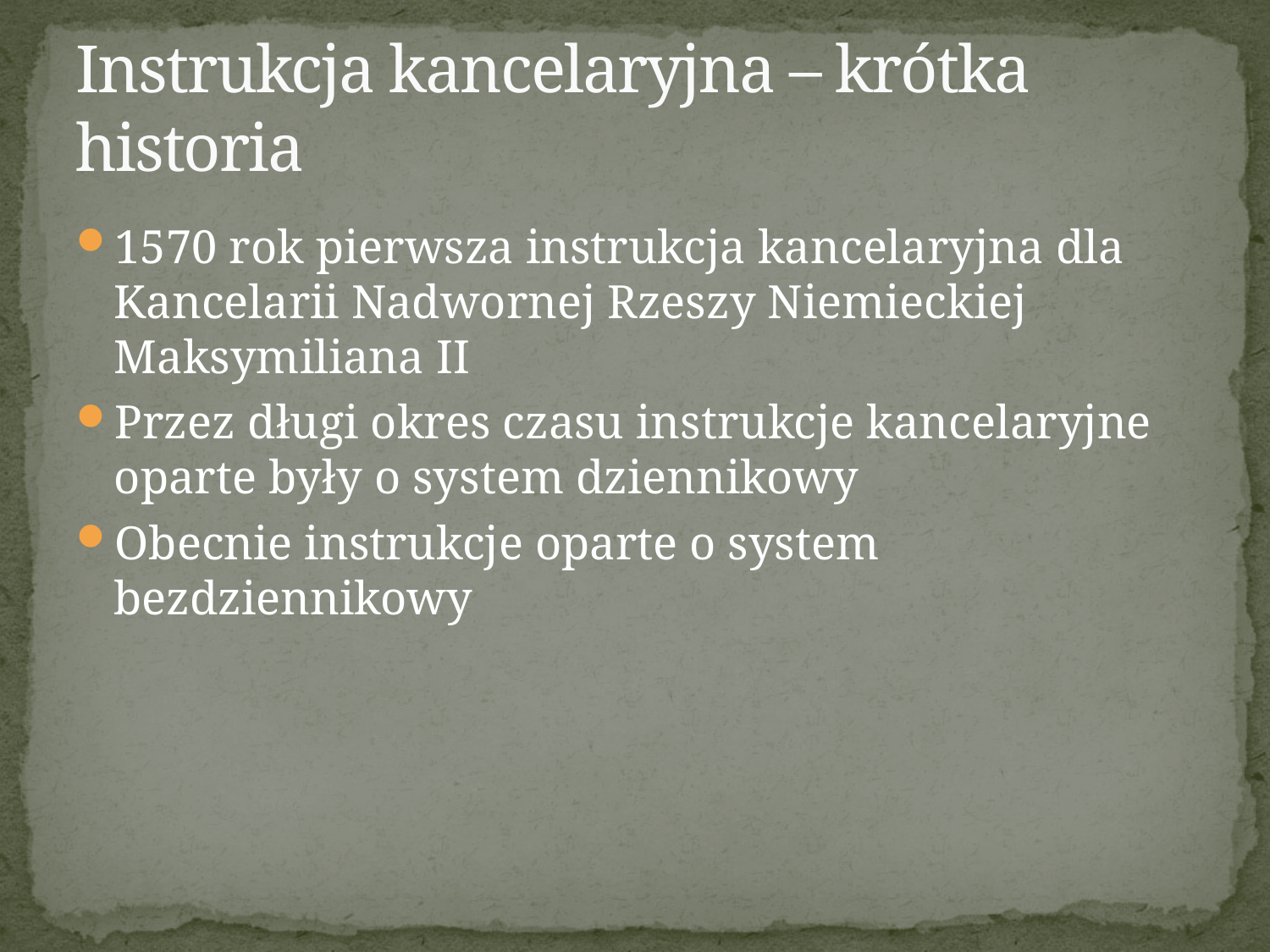

# Instrukcja kancelaryjna – krótka historia
1570 rok pierwsza instrukcja kancelaryjna dla Kancelarii Nadwornej Rzeszy Niemieckiej Maksymiliana II
Przez długi okres czasu instrukcje kancelaryjne oparte były o system dziennikowy
Obecnie instrukcje oparte o system bezdziennikowy